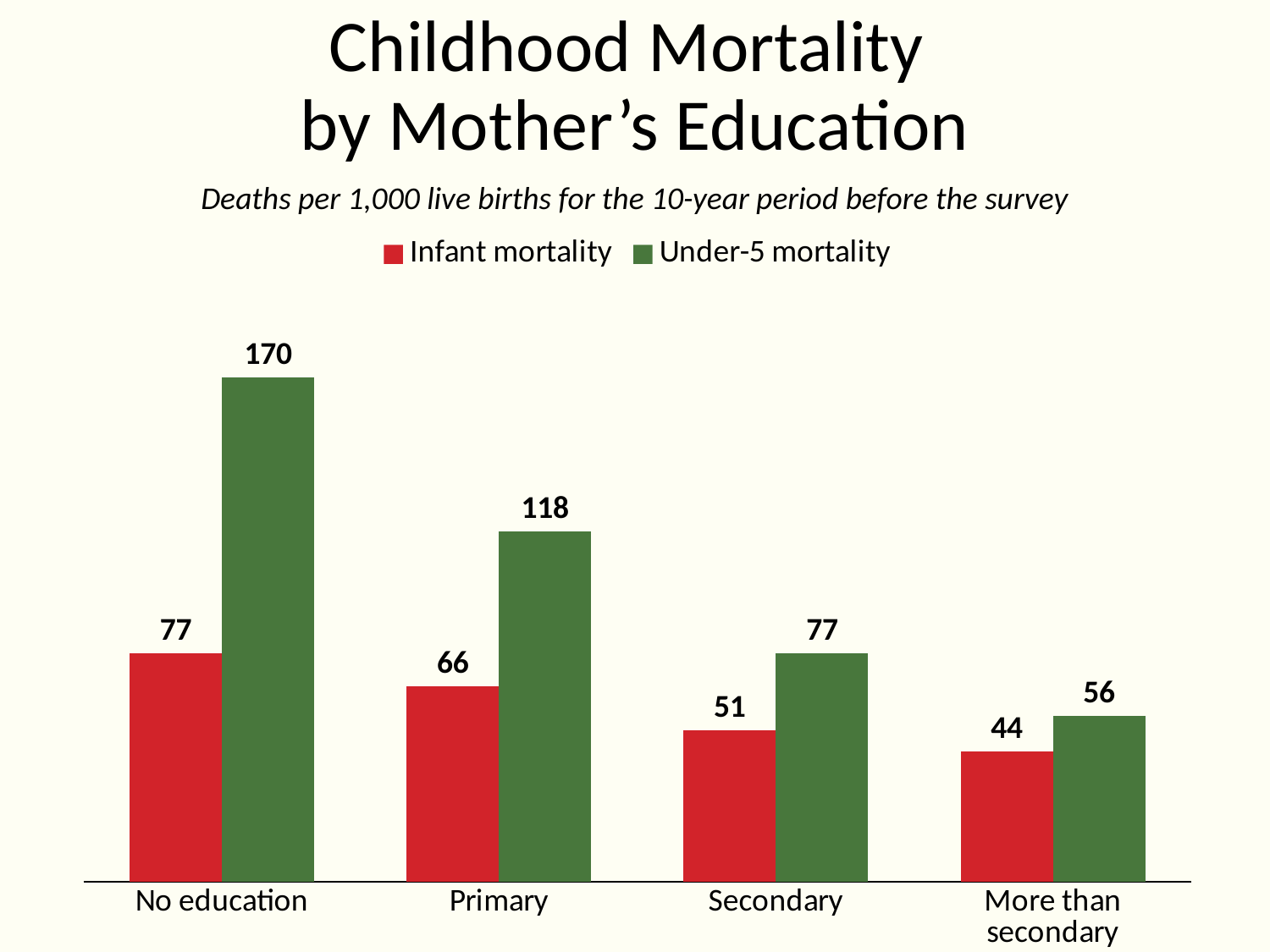

# Childhood Mortality by Mother’s Education
Deaths per 1,000 live births for the 10-year period before the survey

### Chart

| Category | Infant mortality | Under-5 mortality |
|---|---|---|
| No education | 77.0 | 170.0 |
| Primary | 66.0 | 118.0 |
| Secondary | 51.0 | 77.0 |
| More than secondary | 44.0 | 56.0 |